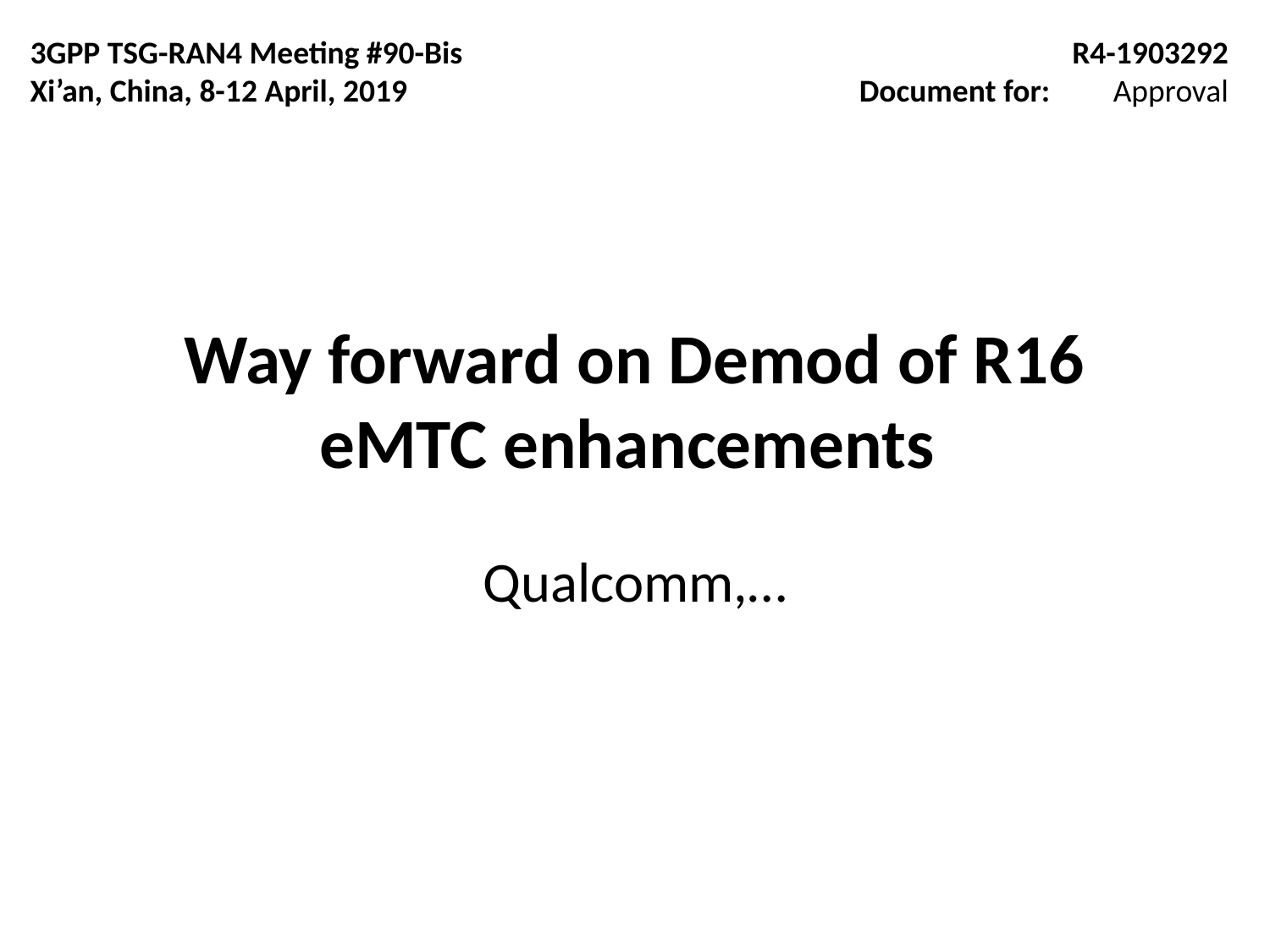

3GPP TSG-RAN4 Meeting #90-Bis
Xi’an, China, 8-12 April, 2019
R4-1903292
Document for:	Approval
# Way forward on Demod of R16 eMTC enhancements
Qualcomm,…